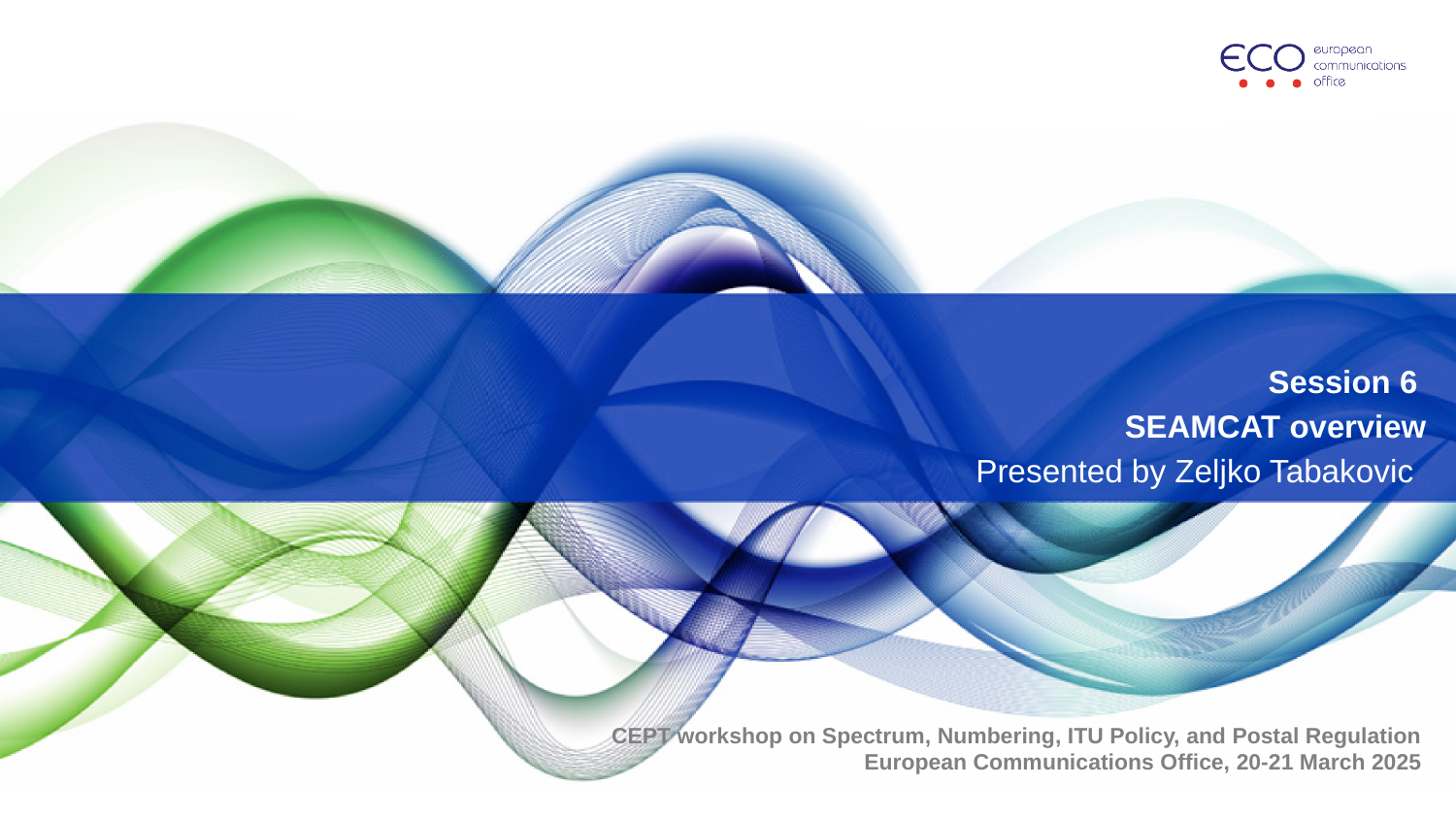

Session 6
SEAMCAT overview
Presented by Zeljko Tabakovic
CEPT workshop on Spectrum, Numbering, ITU Policy, and Postal Regulation
European Communications Office, 20-21 March 2025

CEPT workshop on Spectrum, Numbering, ITU Policy, and Postal Regulation
European Communications Office, 20-21 March 2025

CEPT workshop on Spectrum, Numbering, ITU Policy, and Postal Regulation
European Communications Office, 20-21 March 2025

CEPT workshop on Spectrum, Numbering, ITU Policy, and Postal Regulation
European Communications Office, 20-21 March 2025

CEPT workshop on Spectrum, Numbering, ITU Policy, and Postal Regulation
European Communications Office, 20-21 March 2025